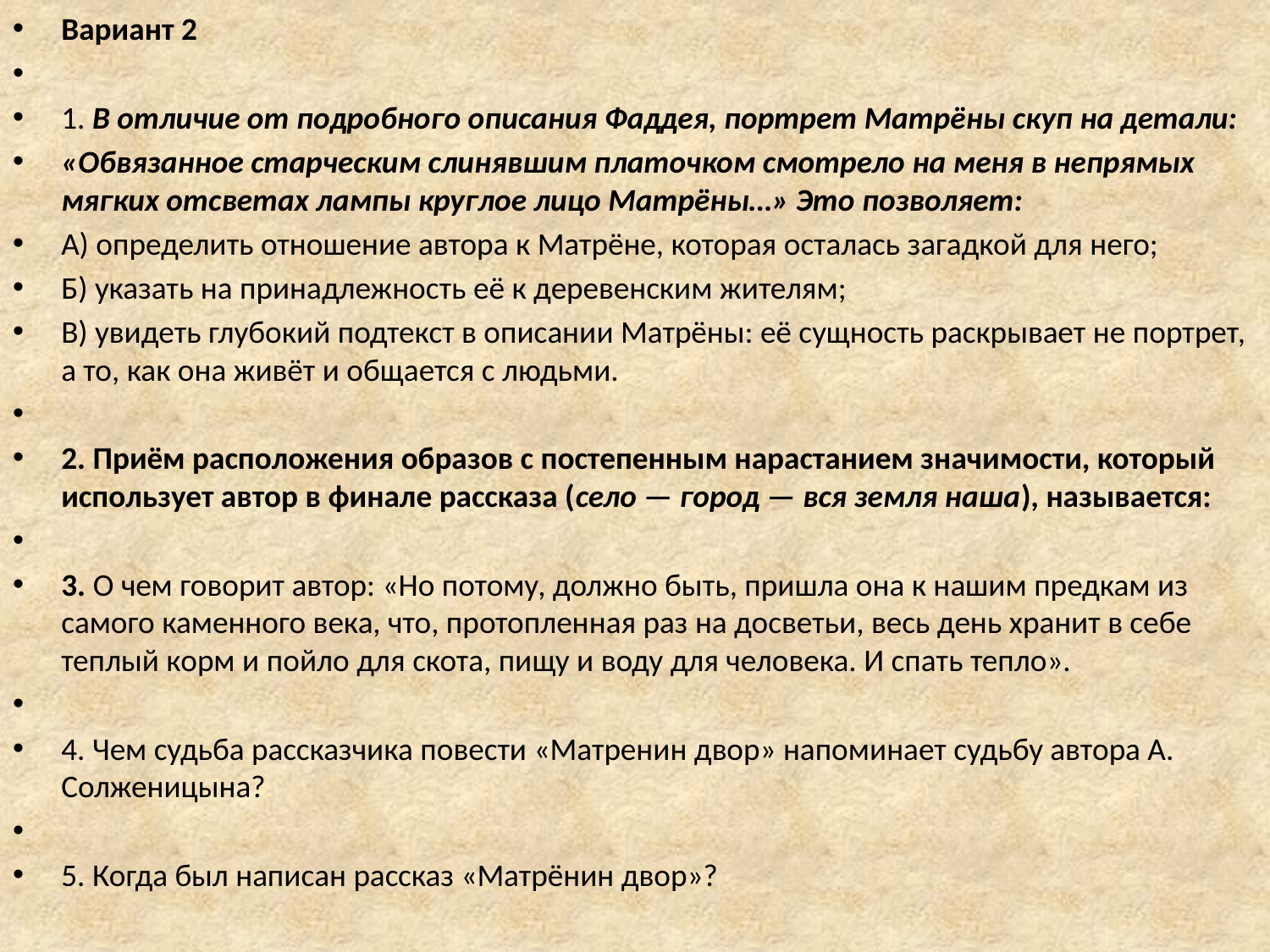

Вариант 2

1. В отличие от подробного описания Фаддея, портрет Матрёны скуп на детали:
«Обвязанное старческим слинявшим платочком смотрело на меня в непрямых мягких отсветах лампы круглое лицо Матрёны…» Это позволяет:
А) определить отношение автора к Матрёне, которая осталась загадкой для него;
Б) указать на принадлежность её к деревенским жителям;
В) увидеть глубокий подтекст в описании Матрёны: её сущность раскрывает не портрет, а то, как она живёт и общается с людьми.

2. Приём расположения образов с постепенным нарастанием значимости, который использует автор в финале рассказа (село — город — вся земля наша), называется:

3. О чем говорит автор: «Но потому, должно быть, пришла она к нашим предкам из самого каменного века, что, протопленная раз на досветьи, весь день хранит в себе теплый корм и пойло для скота, пищу и воду для человека. И спать тепло».

4. Чем судьба рассказчика повести «Матренин двор» напоминает судьбу автора А. Солженицына?

5. Когда был написан рассказ «Матрёнин двор»?

#